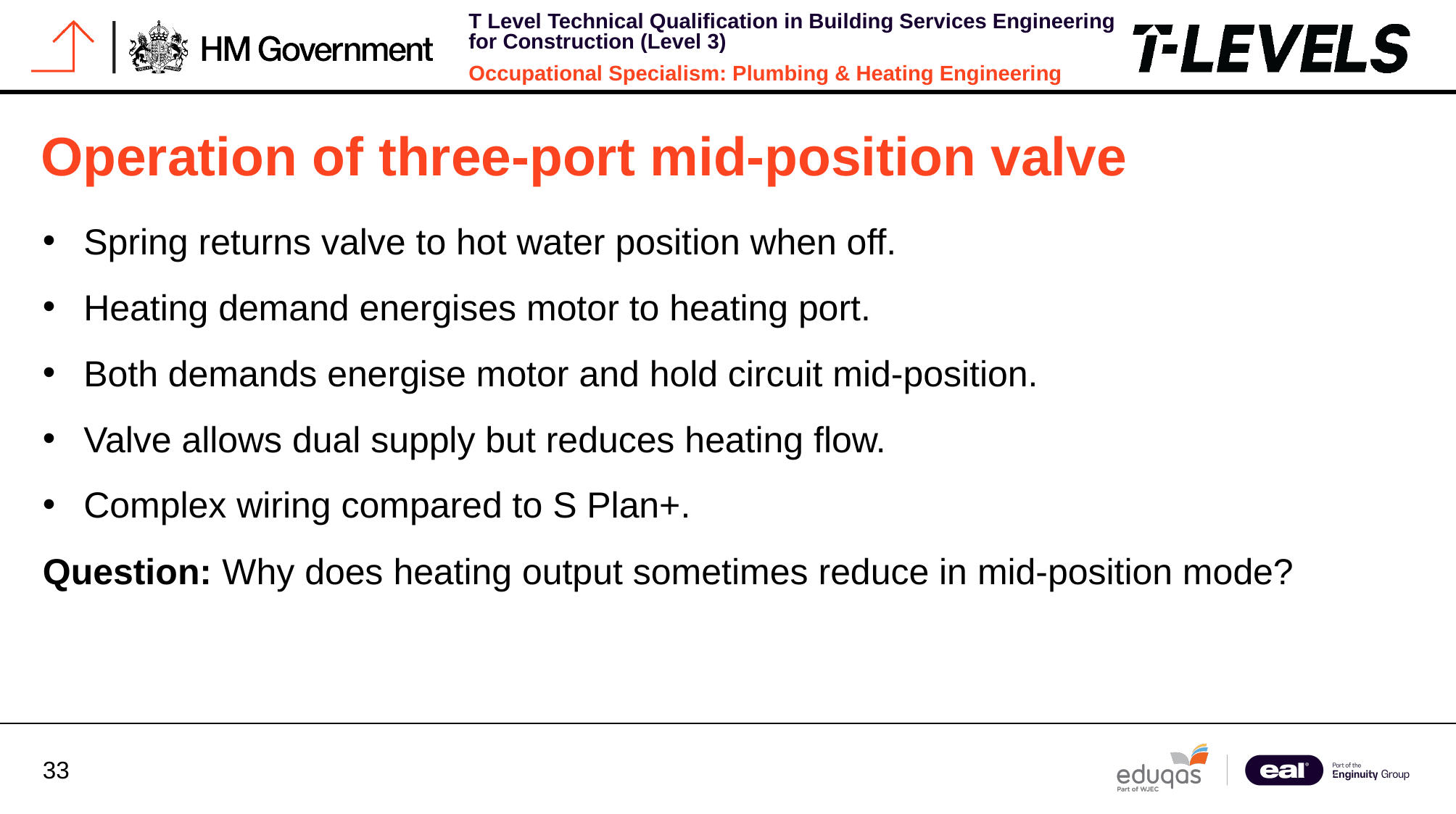

# Operation of three-port mid-position valve
Spring returns valve to hot water position when off.
Heating demand energises motor to heating port.
Both demands energise motor and hold circuit mid-position.
Valve allows dual supply but reduces heating flow.
Complex wiring compared to S Plan+.
Question: Why does heating output sometimes reduce in mid-position mode?